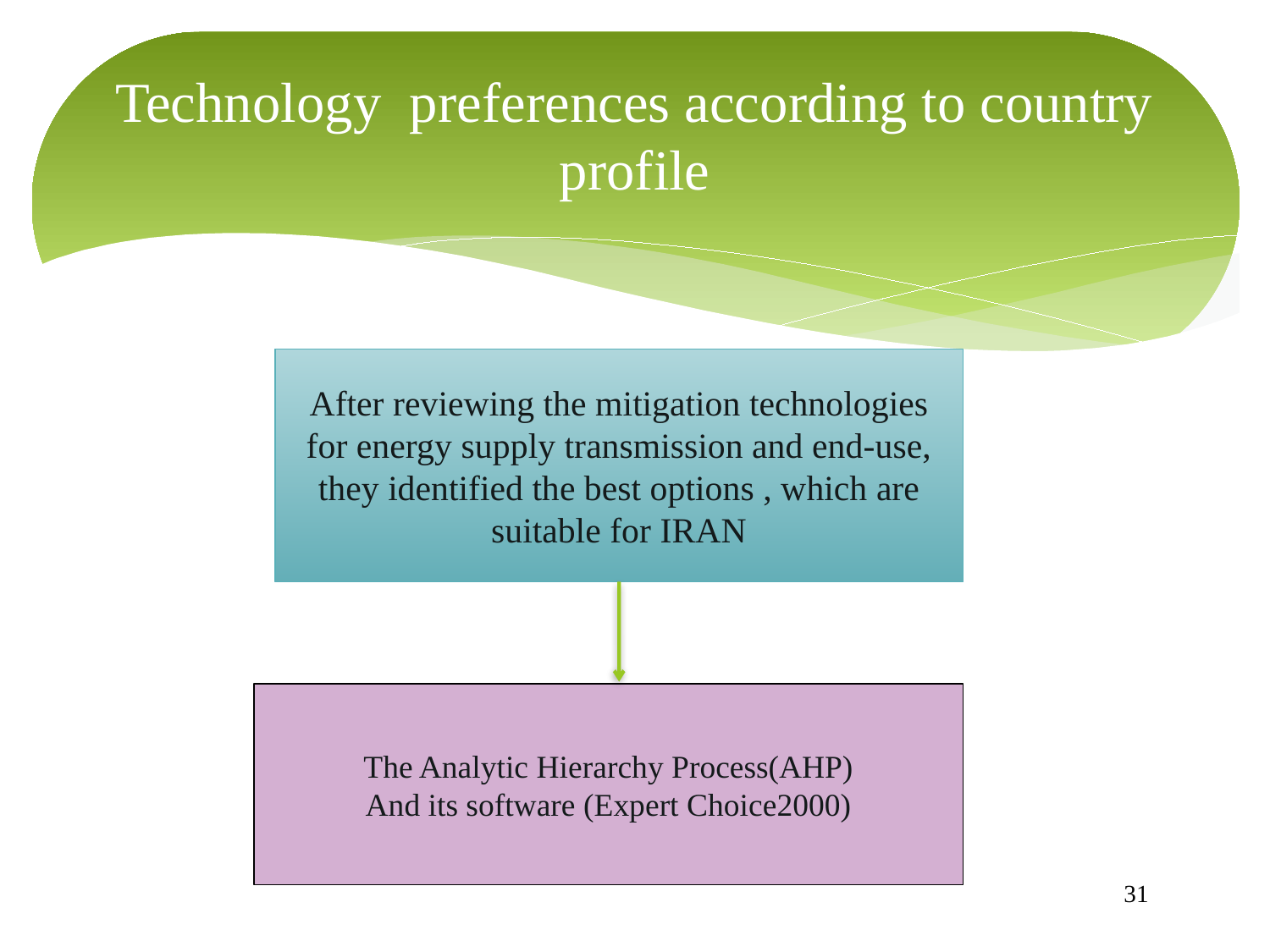

# Technology  preferences according to country profile

After reviewing the mitigation technologies for energy supply transmission and end-use, they identified the best options , which are suitable for IRAN
The Analytic Hierarchy Process(AHP)
And its software (Expert Choice2000)
31